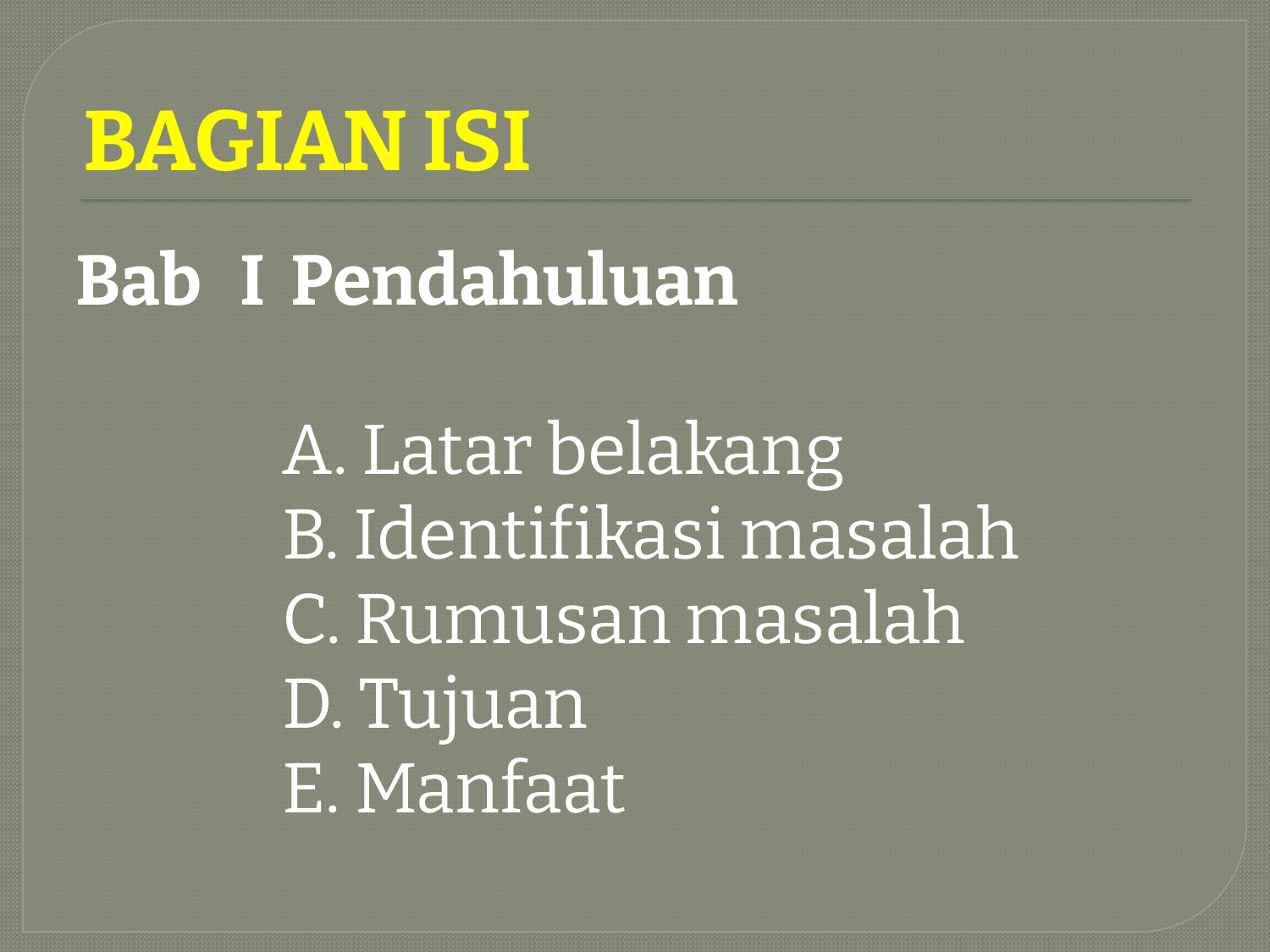

# BAGIAN ISI
Bab   I  Pendahuluan

A. Latar belakang
B. Identifikasi masalah
C. Rumusan masalah
D. Tujuan
E. Manfaat